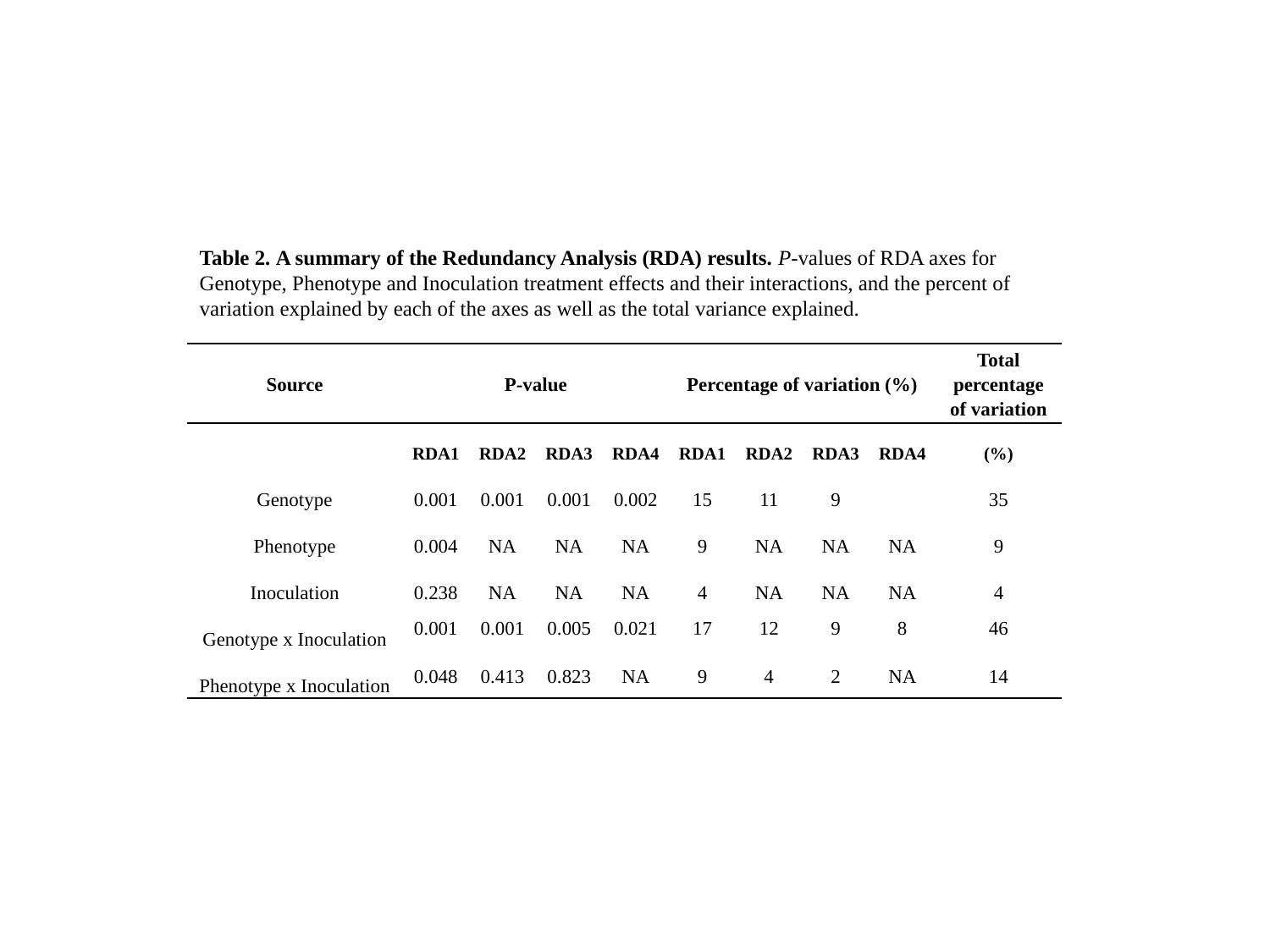

Table 2. A summary of the Redundancy Analysis (RDA) results. P-values of RDA axes for Genotype, Phenotype and Inoculation treatment effects and their interactions, and the percent of variation explained by each of the axes as well as the total variance explained.
| Source | P-value |  |  |  | Percentage of variation (%) |  |  |  | Total percentage of variation |
| --- | --- | --- | --- | --- | --- | --- | --- | --- | --- |
|  | RDA1 | RDA2 | RDA3 | RDA4 | RDA1 | RDA2 | RDA3 | RDA4 | (%) |
| Genotype | 0.001 | 0.001 | 0.001 | 0.002 | 15 | 11 | 9 |  | 35 |
| Phenotype | 0.004 | NA | NA | NA | 9 | NA | NA | NA | 9 |
| Inoculation | 0.238 | NA | NA | NA | 4 | NA | NA | NA | 4 |
| Genotype x Inoculation | 0.001 | 0.001 | 0.005 | 0.021 | 17 | 12 | 9 | 8 | 46 |
| Phenotype x Inoculation | 0.048 | 0.413 | 0.823 | NA | 9 | 4 | 2 | NA | 14 |